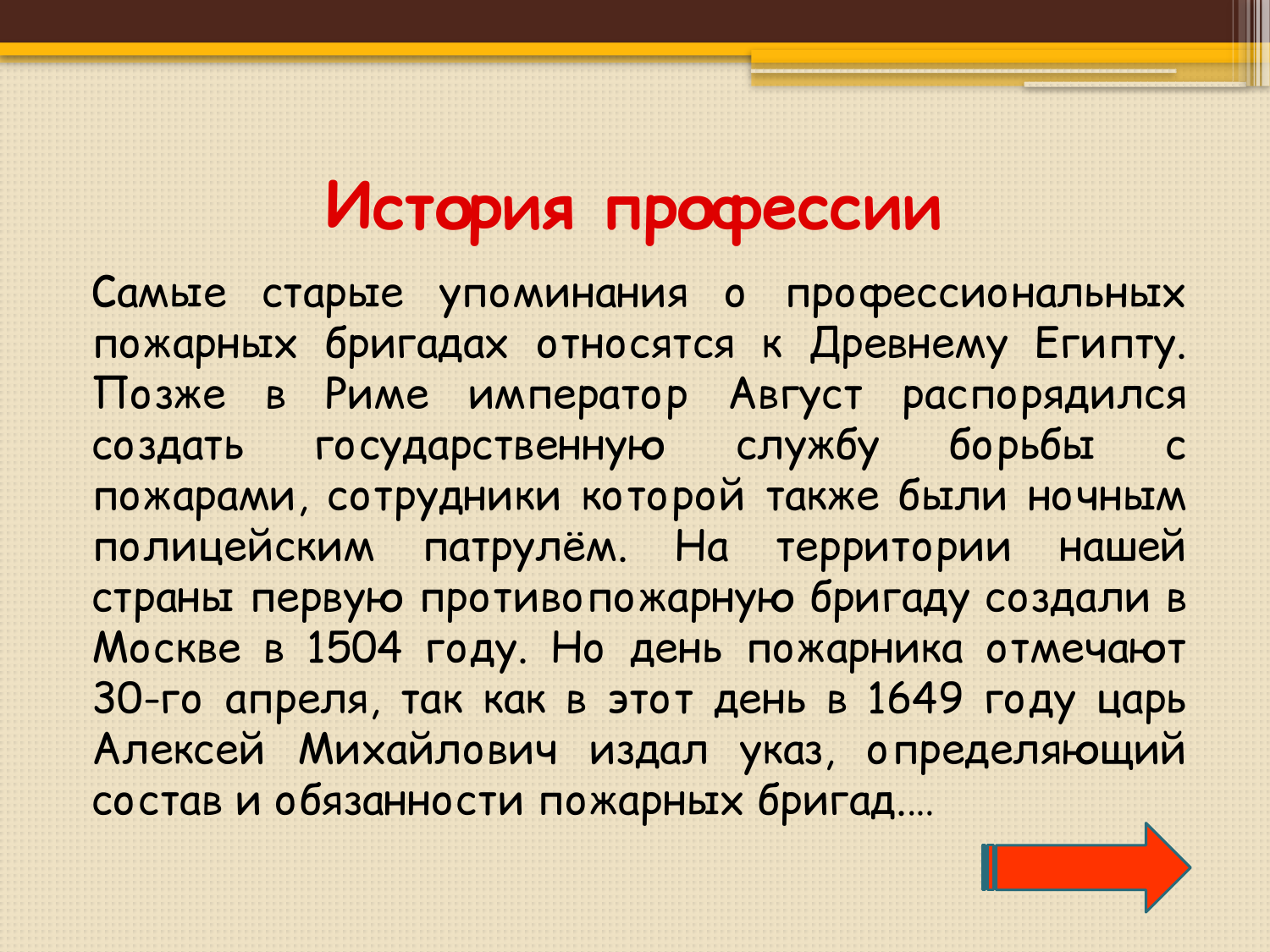

# История профессии
Самые старые упоминания о профессиональных пожарных бригадах относятся к Древнему Египту. Позже в Риме император Август распорядился создать государственную службу борьбы с пожарами, сотрудники которой также были ночным полицейским патрулём. На территории нашей страны первую противопожарную бригаду создали в Москве в 1504 году. Но день пожарника отмечают 30-го апреля, так как в этот день в 1649 году царь Алексей Михайлович издал указ, определяющий состав и обязанности пожарных бригад.…